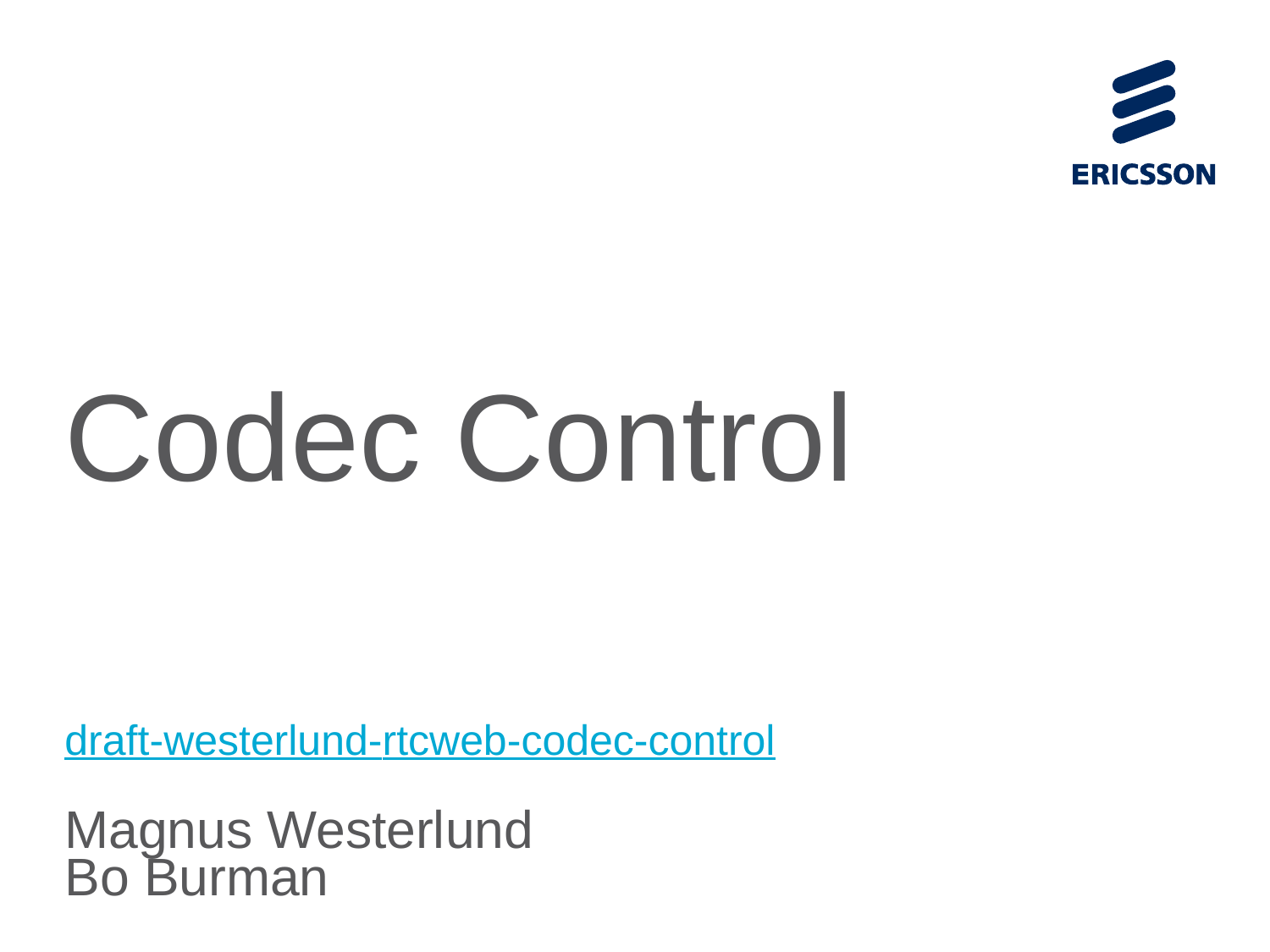

# Codec Control
draft-westerlund-rtcweb-codec-control

Magnus Westerlund
Bo Burman